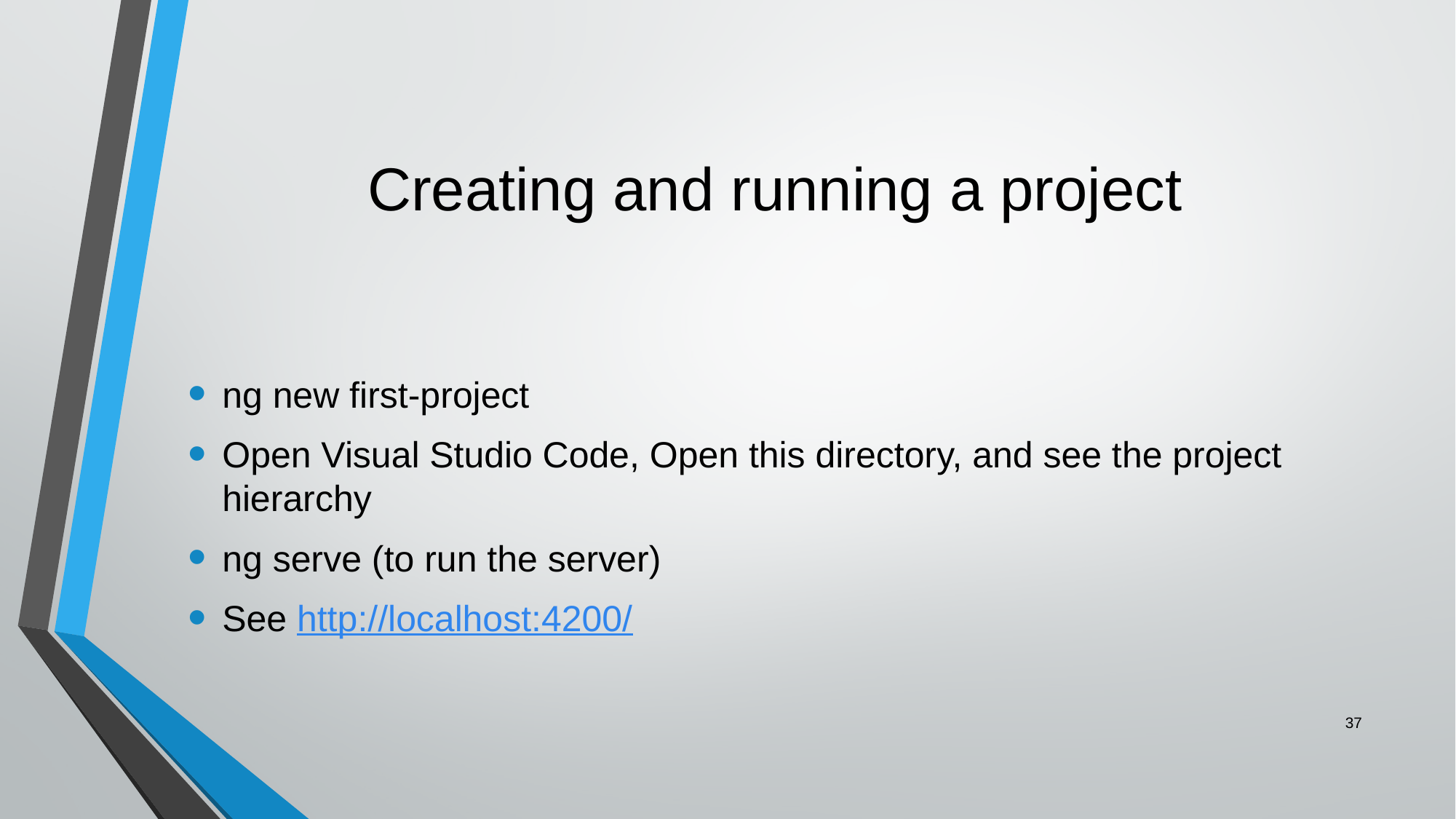

# Creating and running a project
ng new first-project
Open Visual Studio Code, Open this directory, and see the project hierarchy
ng serve (to run the server)
See http://localhost:4200/
37